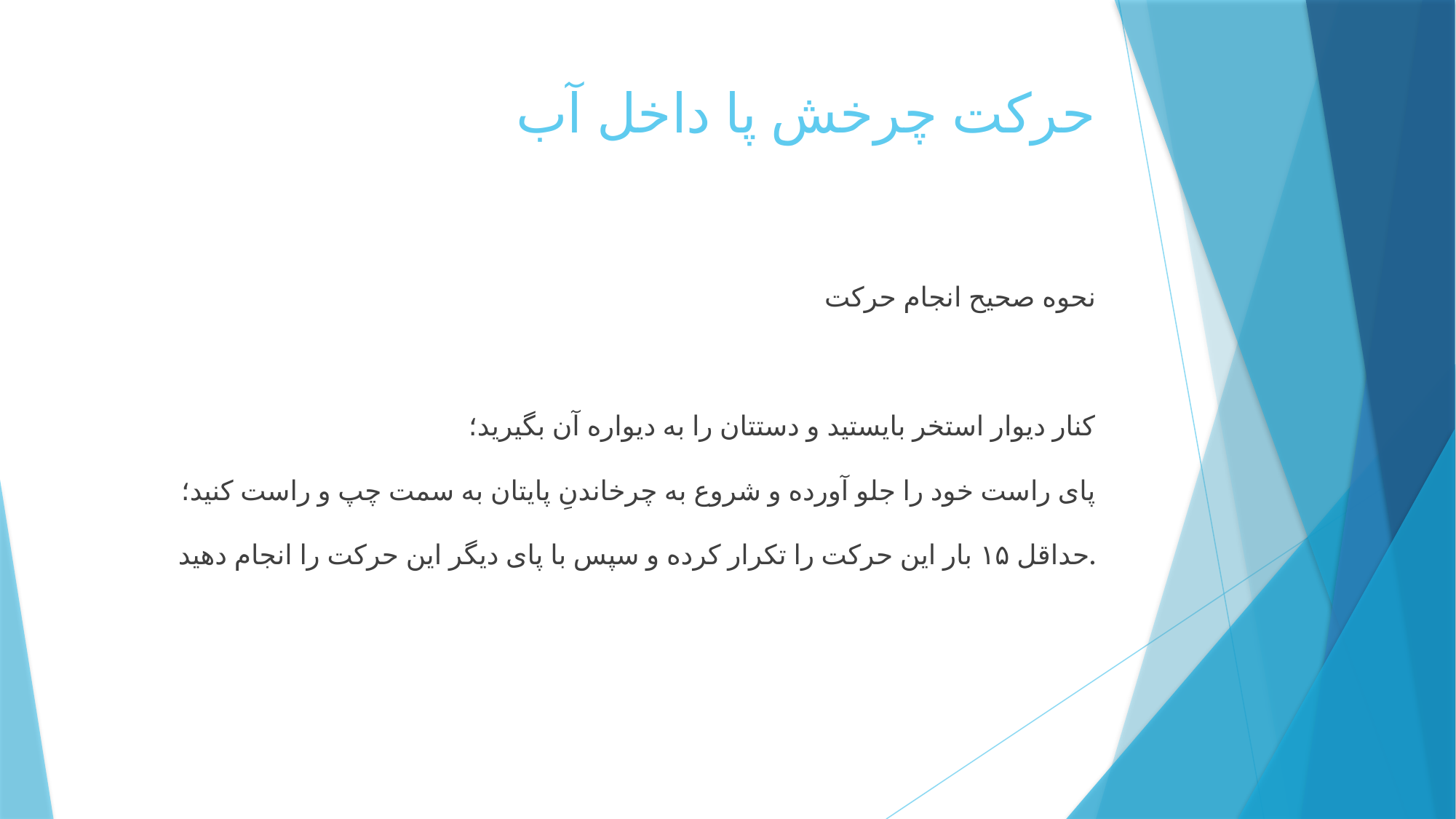

# حرکت چرخش پا داخل آب
نحوه صحیح انجام حرکت

    کنار دیوار استخر بایستید و دستتان را به دیواره آن بگیرید؛
    پای راست خود را جلو آورده و شروع به چرخاندنِ پایتان به سمت چپ و راست کنید؛
    حداقل ۱۵ بار این حرکت را تکرار کرده و سپس با پای دیگر این حرکت را انجام دهید.